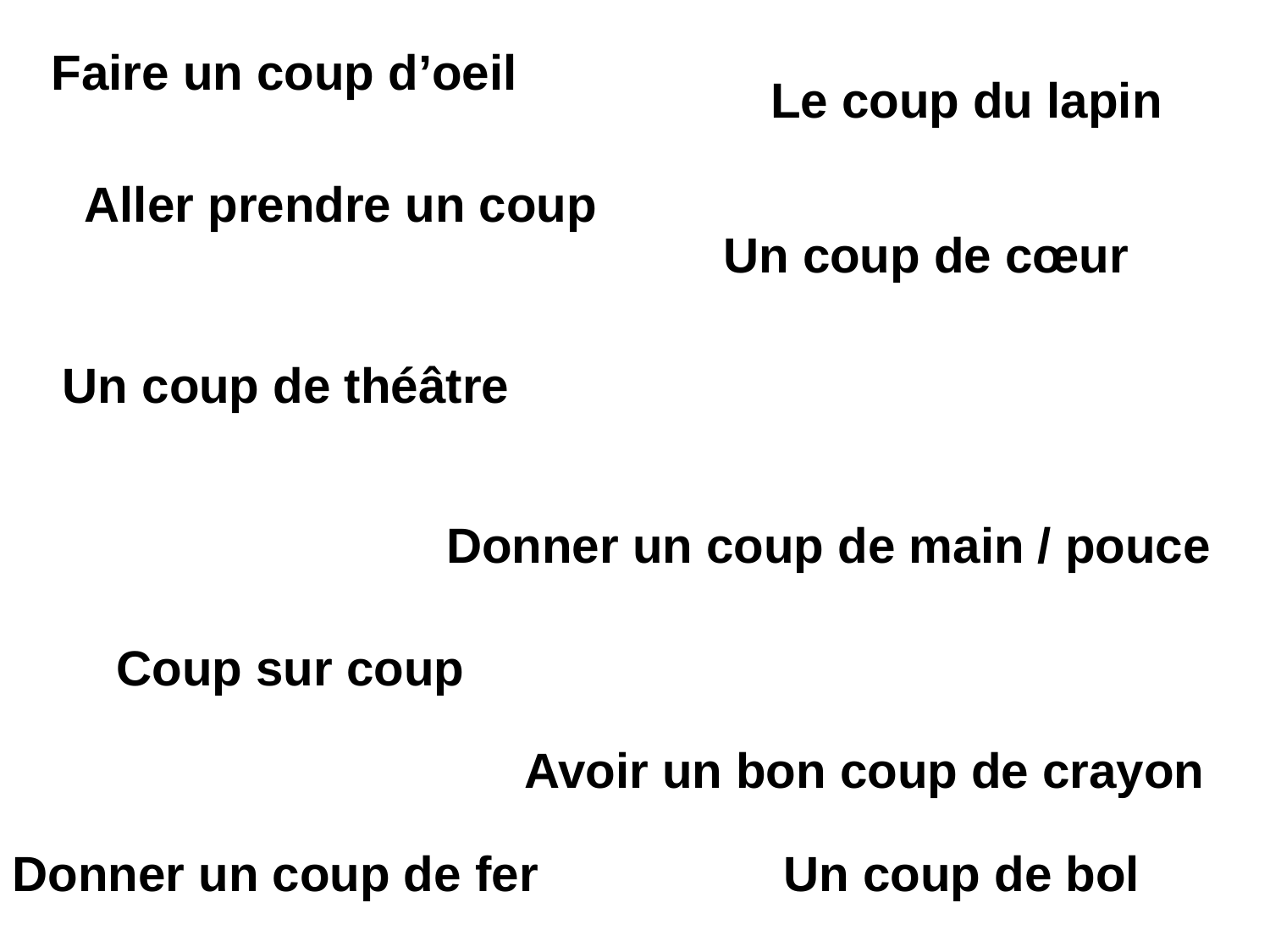

Faire un coup d’oeil
Le coup du lapin
Aller prendre un coup
Un coup de cœur
Un coup de théâtre
Donner un coup de main / pouce
Coup sur coup
Avoir un bon coup de crayon
Donner un coup de fer
Un coup de bol